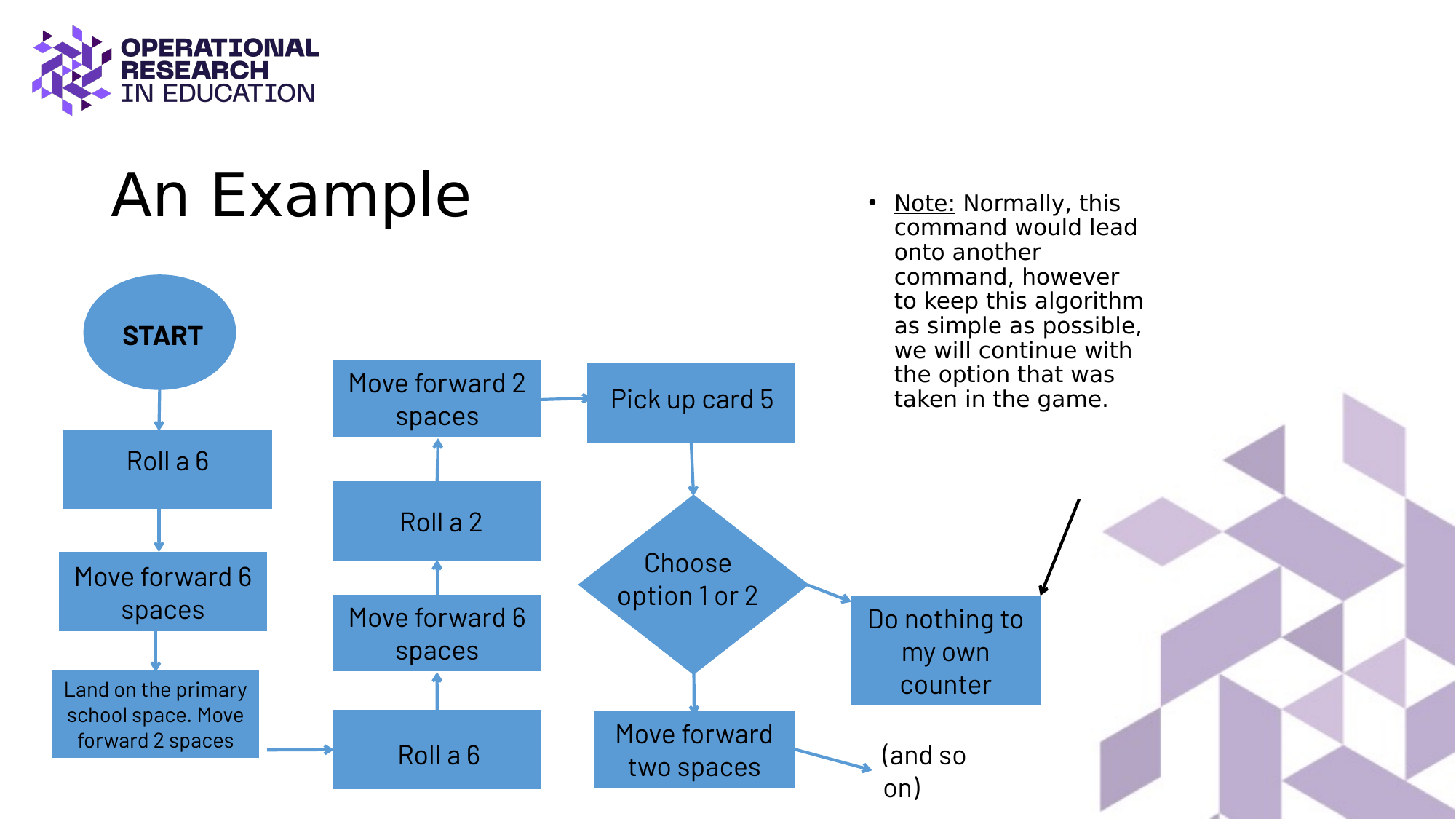

# An Example
Note: Normally, this command would lead onto another command, however to keep this algorithm as simple as possible, we will continue with the option that was taken in the game.

START
Move forward 2 spaces

Pick up card 5

Roll a 6

Roll a 2
Choose option 1 or 2

Move forward 6 spaces
Move forward 6 spaces
Do nothing to my own counter
Land on the primary school space. Move forward 2 spaces

Move forward two spaces
Roll a 6
(and so on)